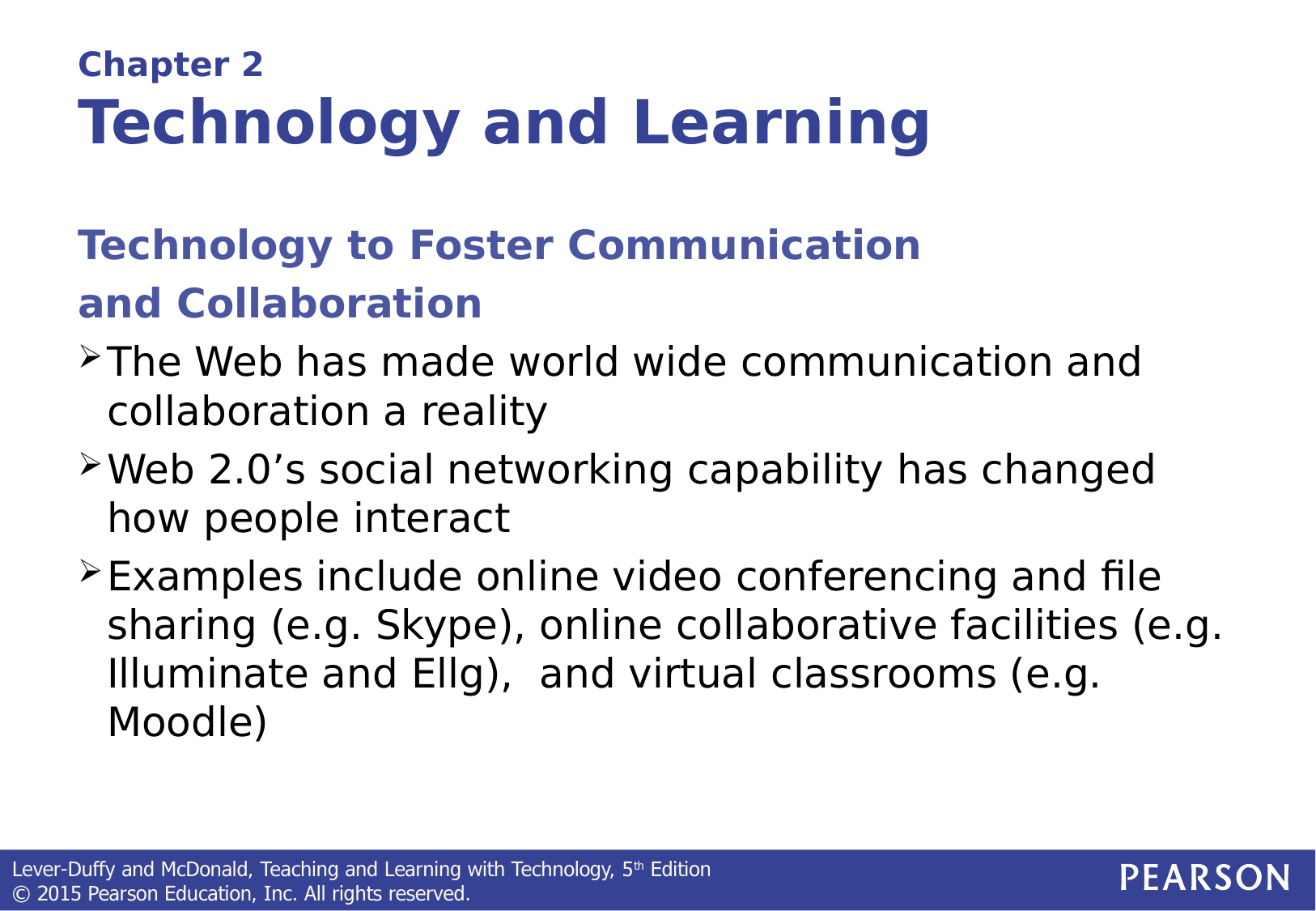

# Chapter 2 Technology and Learning
Technology to Foster Communication
and Collaboration
The Web has made world wide communication and collaboration a reality
Web 2.0’s social networking capability has changed how people interact
Examples include online video conferencing and file sharing (e.g. Skype), online collaborative facilities (e.g. Illuminate and Ellg),  and virtual classrooms (e.g. Moodle)